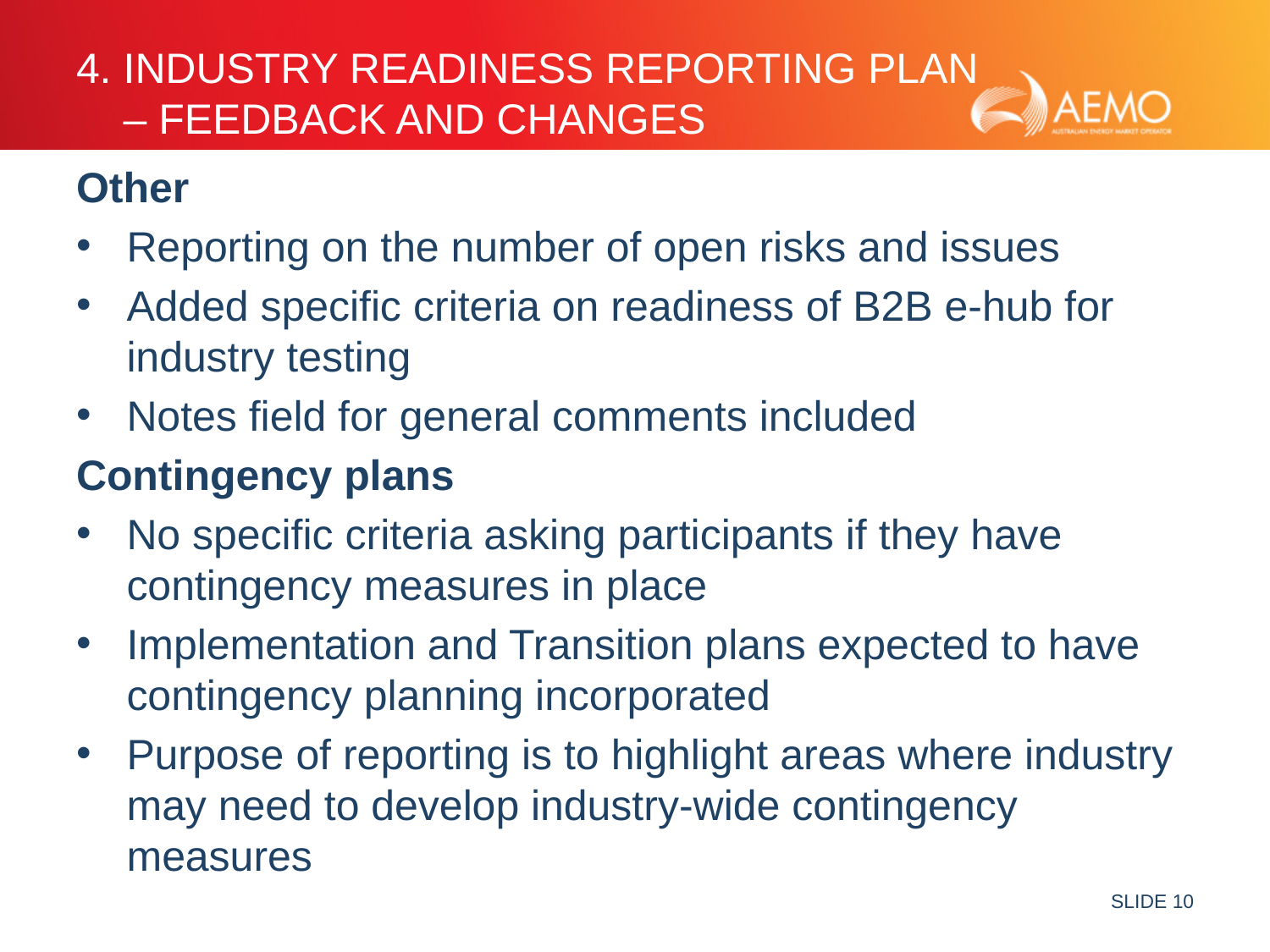

# 4. Industry readiness reporting plan – FEEDBACK AND CHANGES
Other
Reporting on the number of open risks and issues
Added specific criteria on readiness of B2B e-hub for industry testing
Notes field for general comments included
Contingency plans
No specific criteria asking participants if they have contingency measures in place
Implementation and Transition plans expected to have contingency planning incorporated
Purpose of reporting is to highlight areas where industry may need to develop industry-wide contingency measures